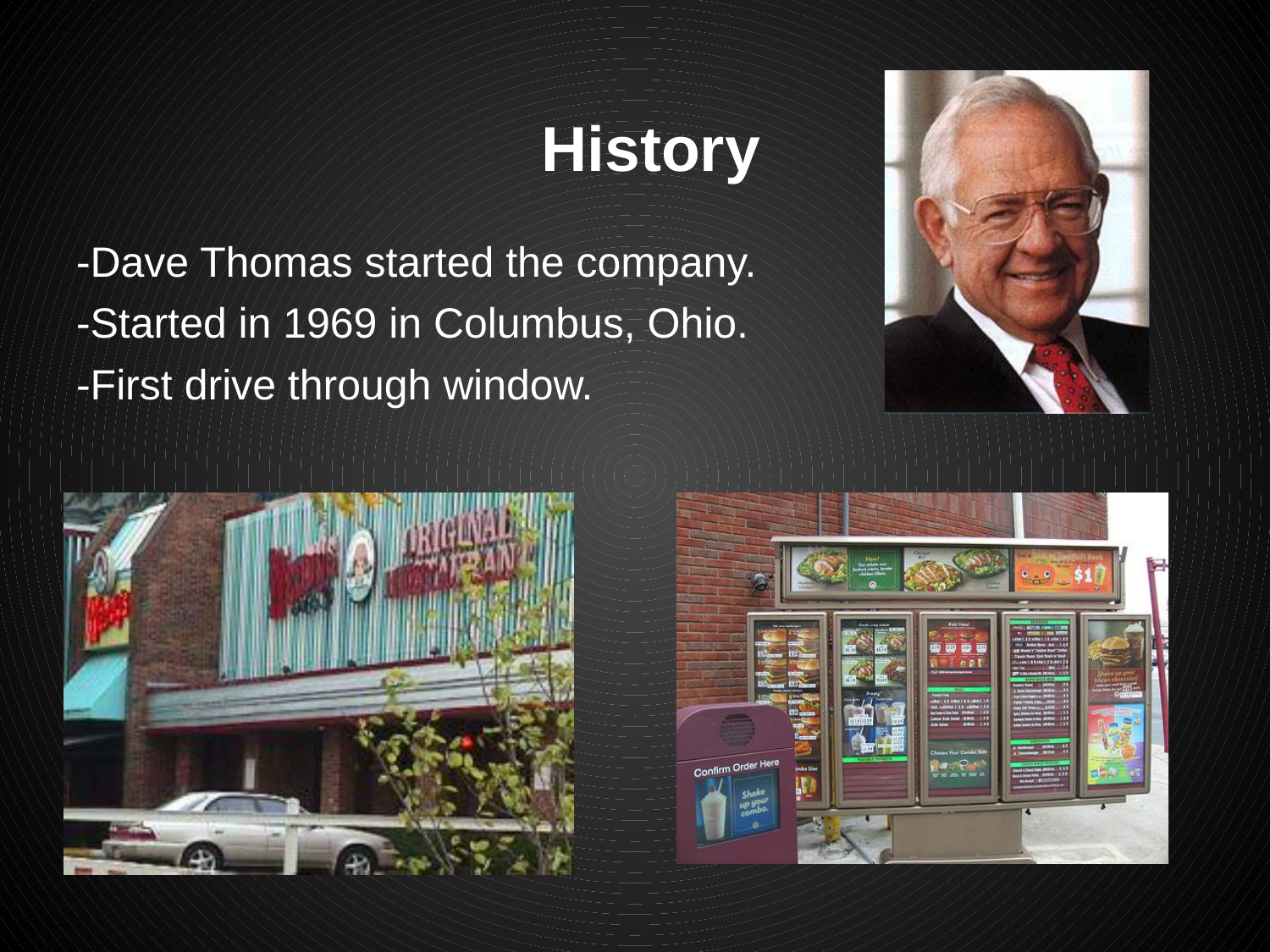

# History

-Dave Thomas started the company.
-Started in 1969 in Columbus, Ohio.
-First drive through window.